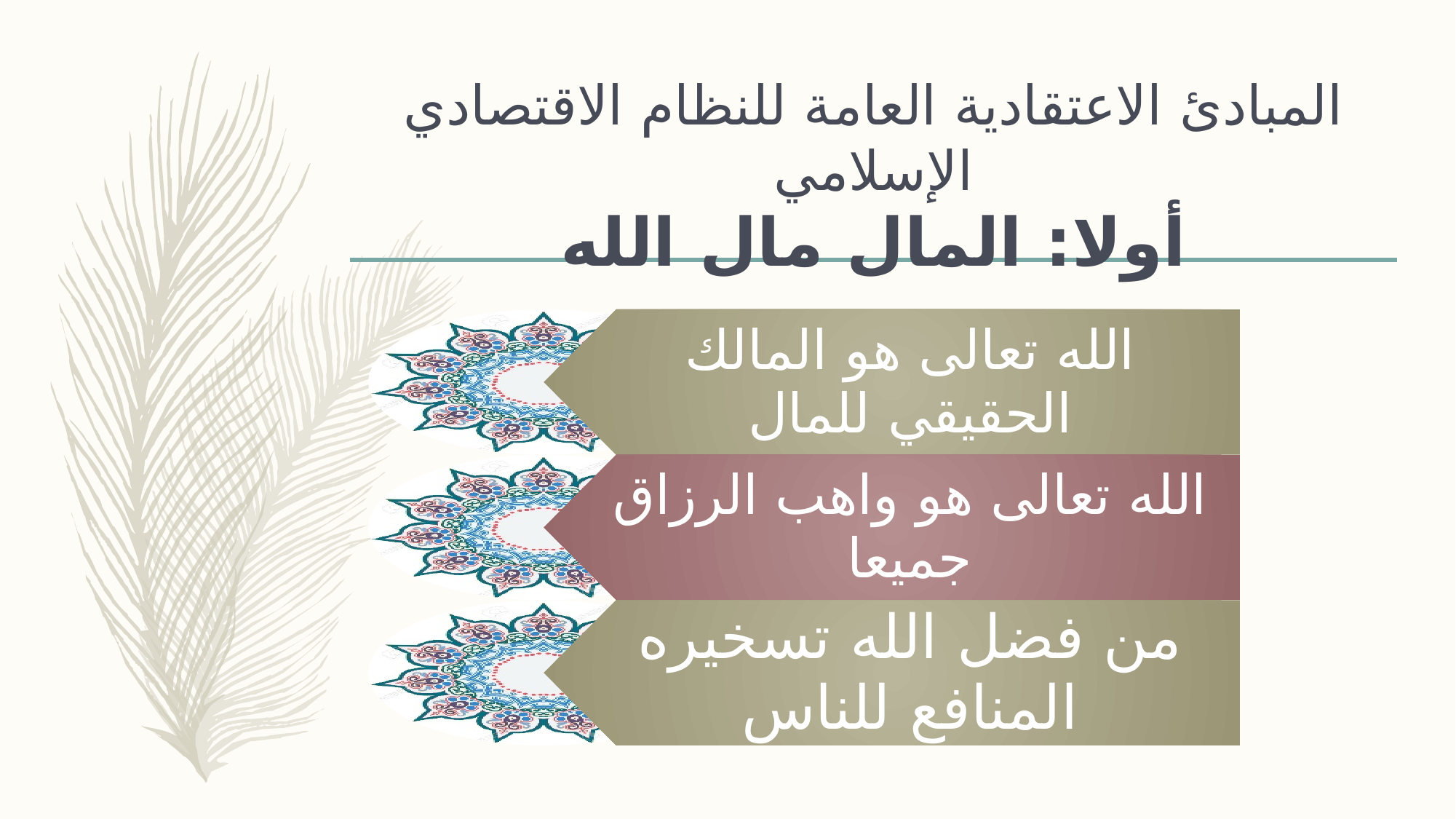

# المبادئ الاعتقادية العامة للنظام الاقتصادي الإسلامي أولا: المال مال الله

الله تعالى هو المالك الحقيقي للمال
الله تعالى هو واهب الرزاق جميعا
من فضل الله تسخيره المنافع للناس